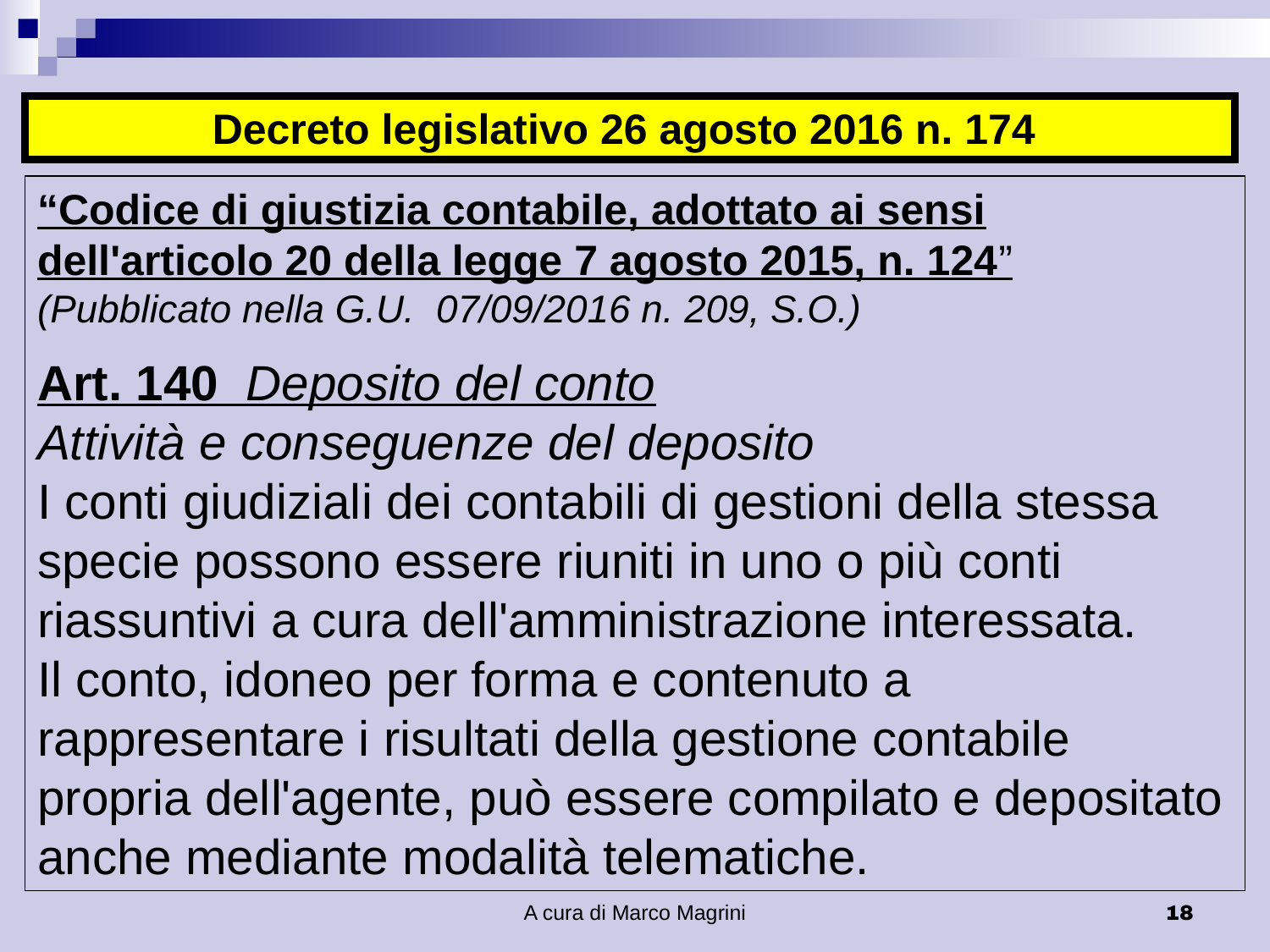

Decreto legislativo 26 agosto 2016 n. 174
“Codice di giustizia contabile, adottato ai sensi dell'articolo 20 della legge 7 agosto 2015, n. 124”
(Pubblicato nella G.U.  07/09/2016 n. 209, S.O.)

Art. 140  Deposito del conto
Attività e conseguenze del deposito
I conti giudiziali dei contabili di gestioni della stessa specie possono essere riuniti in uno o più conti riassuntivi a cura dell'amministrazione interessata.
Il conto, idoneo per forma e contenuto a rappresentare i risultati della gestione contabile propria dell'agente, può essere compilato e depositato anche mediante modalità telematiche.

A cura di Marco Magrini
18